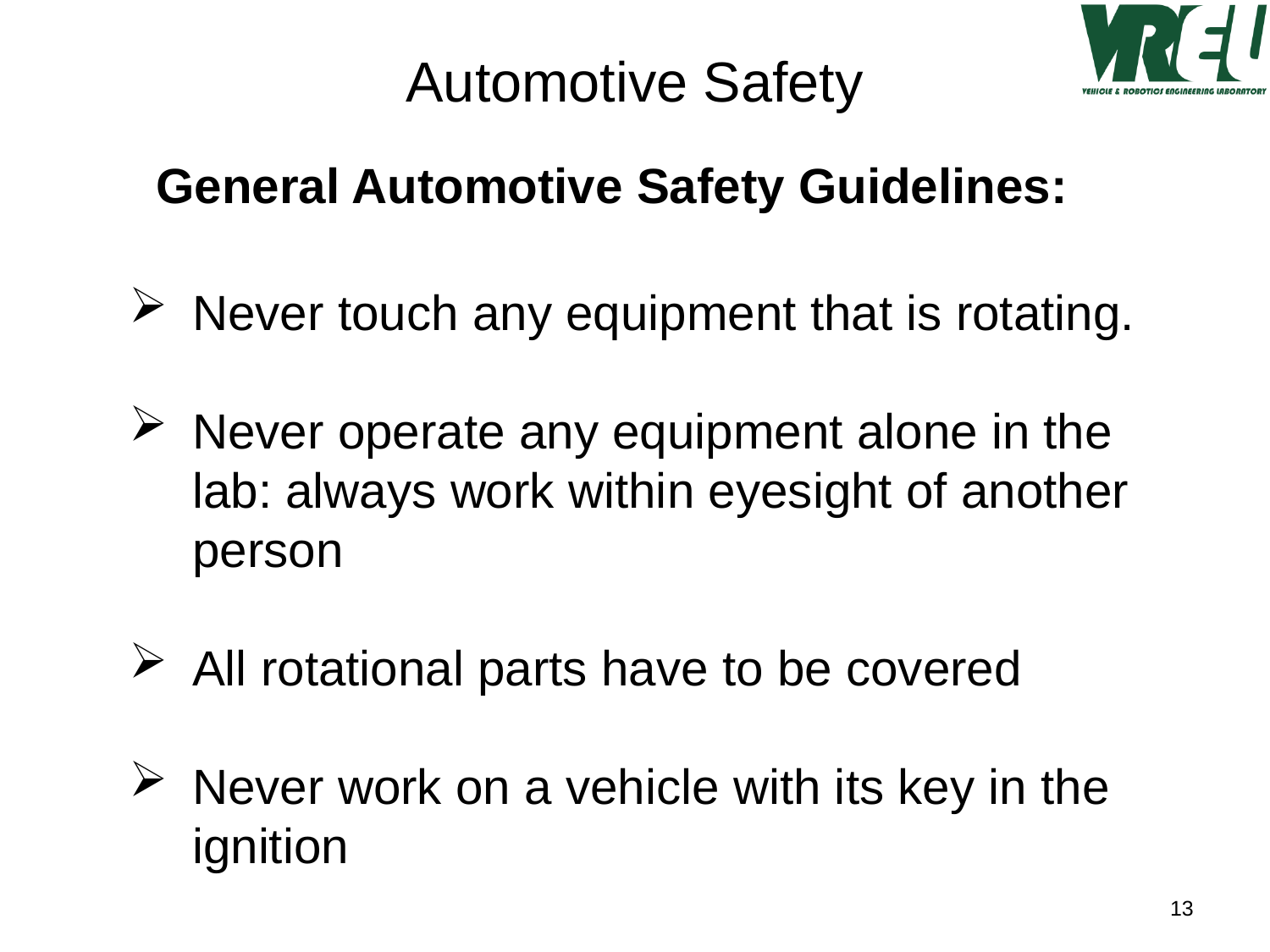

Automotive Safety
General Automotive Safety Guidelines:
Never touch any equipment that is rotating.

Never operate any equipment alone in the lab: always work within eyesight of another person

All rotational parts have to be covered

Never work on a vehicle with its key in the ignition
13